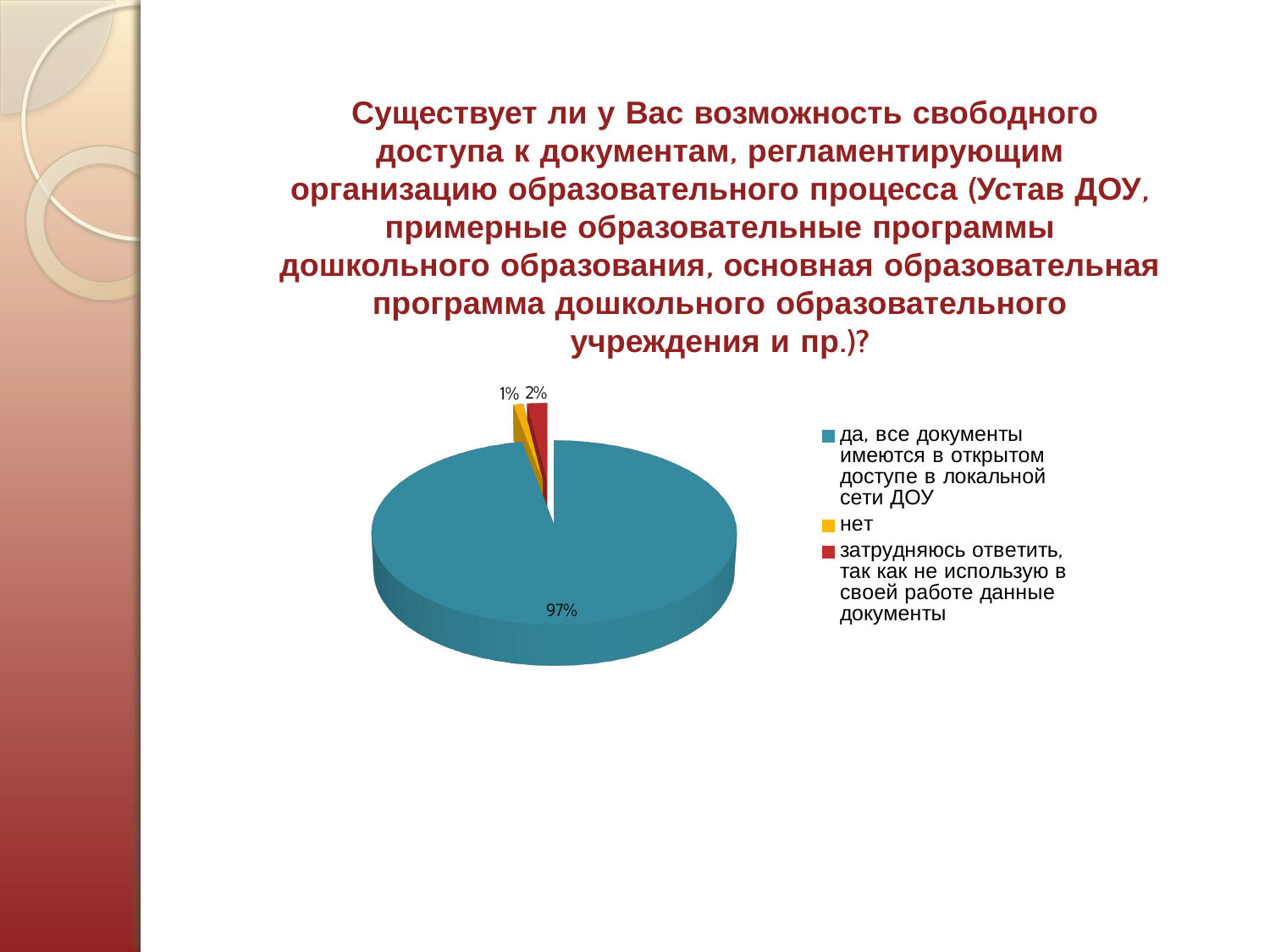

Существует ли у Вас возможность свободного доступа к документам, регламентирующим организацию образовательного процесса (Устав ДОУ, примерные образовательные программы дошкольного образования, основная образовательная программа дошкольного образовательного учреждения и пр.)?

[unsupported chart]